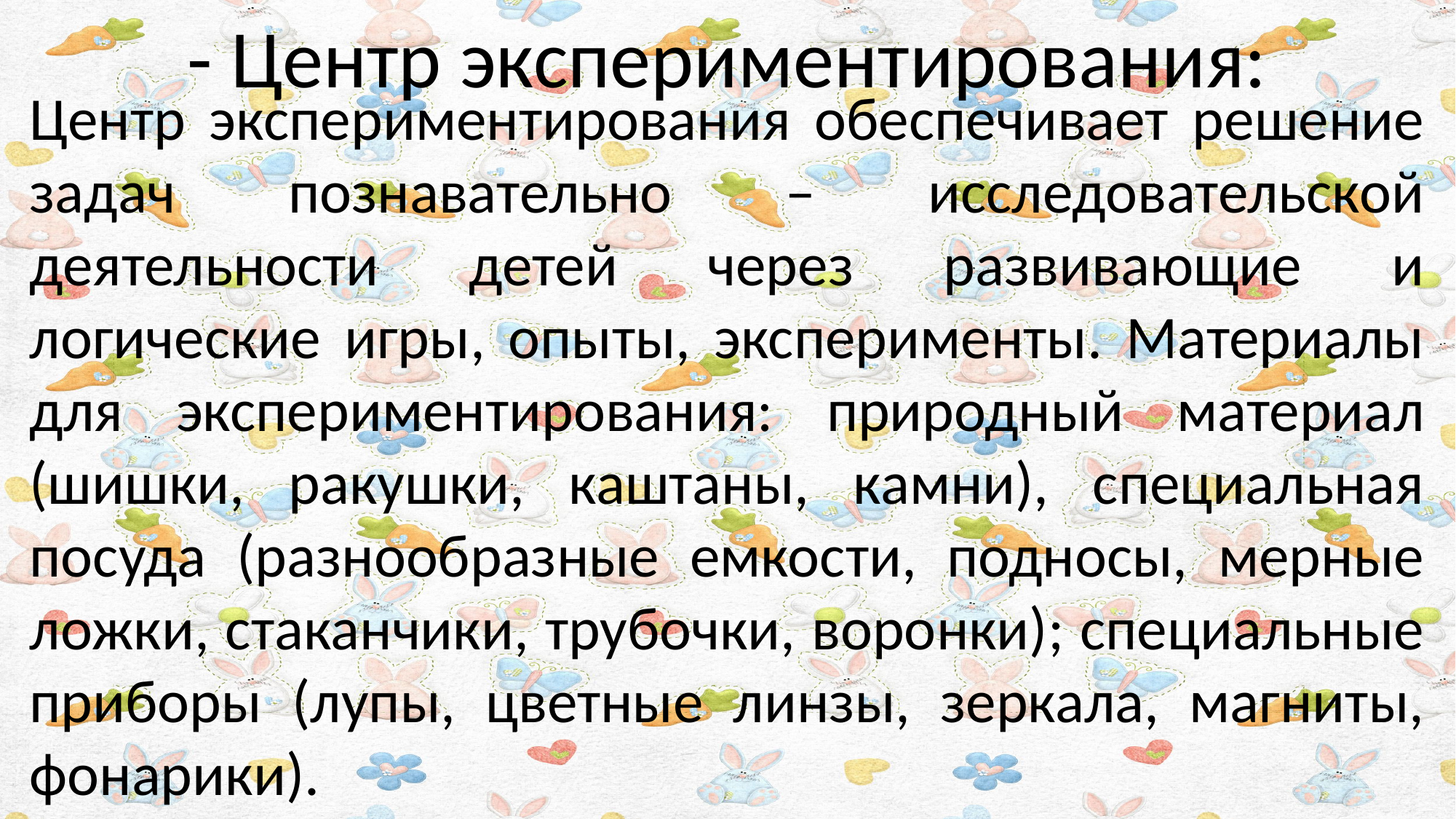

- Центр экспериментирования:
Центр экспериментирования обеспечивает решение задач познавательно – исследовательской деятельности детей через развивающие и логические игры, опыты, эксперименты. Материалы для экспериментирования: природный материал (шишки, ракушки, каштаны, камни), специальная посуда (разнообразные емкости, подносы, мерные ложки, стаканчики, трубочки, воронки); специальные приборы (лупы, цветные линзы, зеркала, магниты, фонарики).